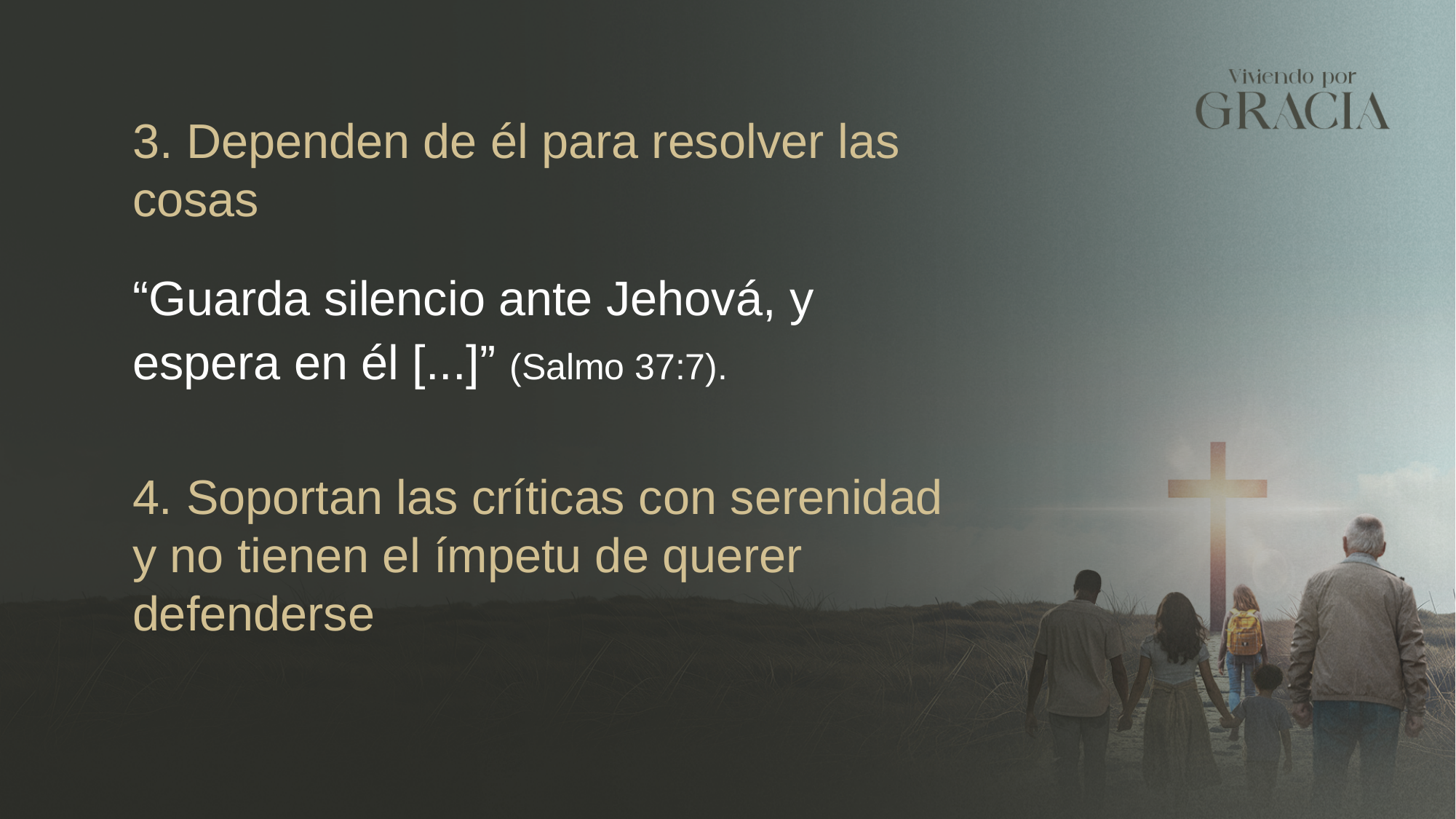

3. Dependen de él para resolver las cosas
“Guarda silencio ante Jehová, y espera en él [...]” (Salmo 37:7).
4. Soportan las críticas con serenidad y no tienen el ímpetu de querer defenderse